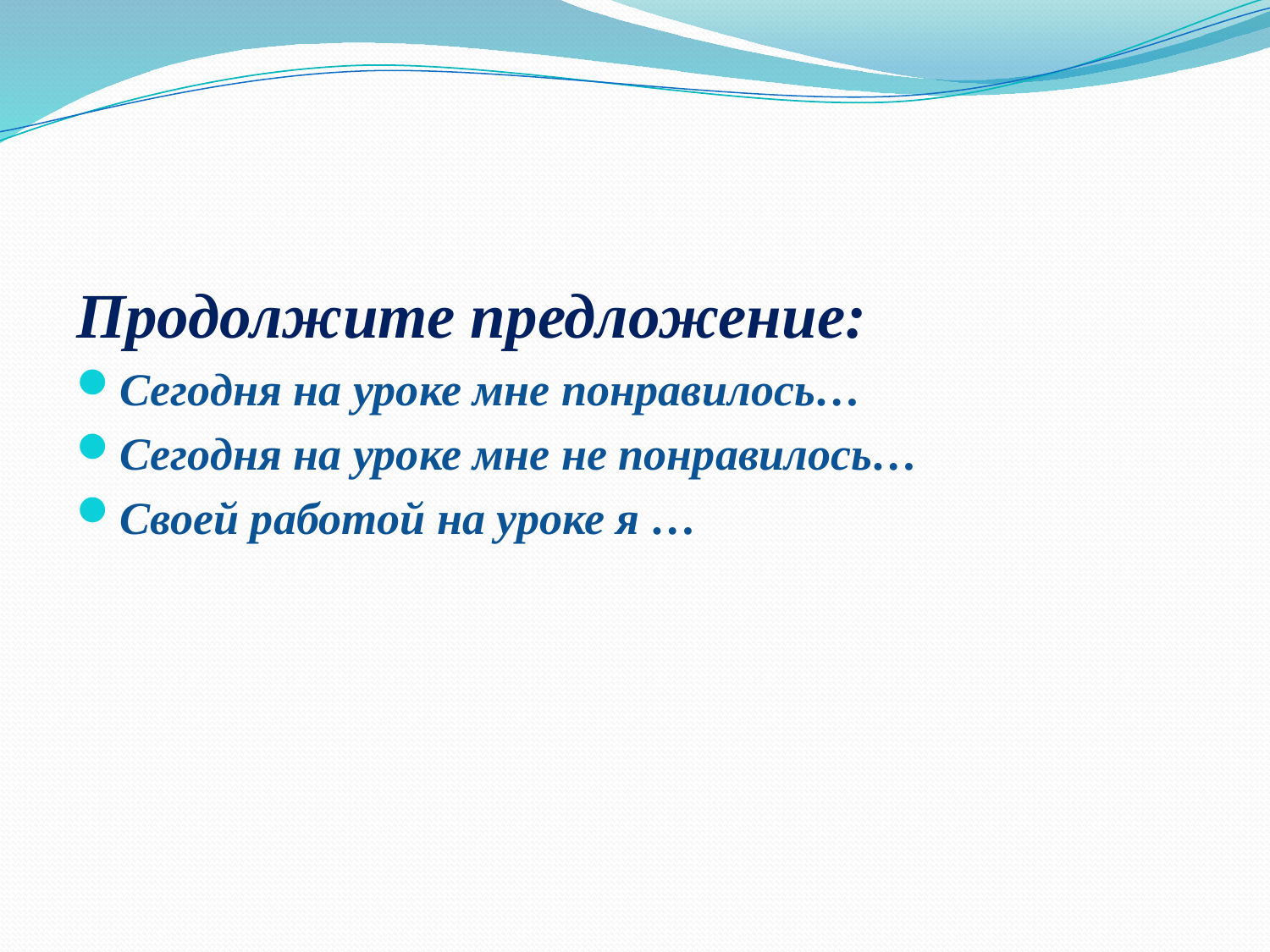

Продолжите предложение:
Сегодня на уроке мне понравилось…
Сегодня на уроке мне не понравилось…
Своей работой на уроке я …